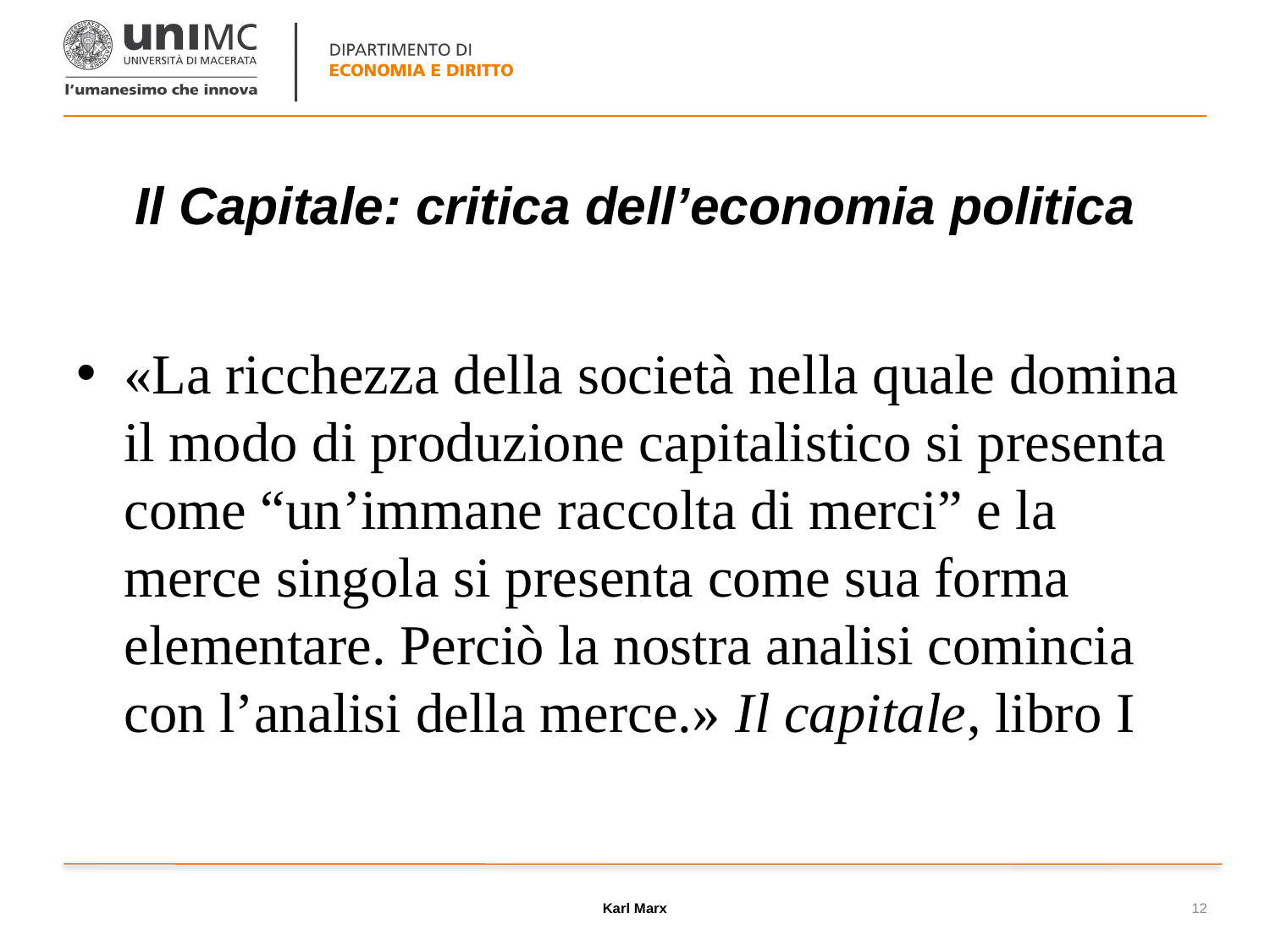

# Il Capitale: critica dell’economia politica
«La ricchezza della società nella quale domina il modo di produzione capitalistico si presenta come “un’immane raccolta di merci” e la merce singola si presenta come sua forma elementare. Perciò la nostra analisi comincia con l’analisi della merce.» Il capitale, libro I

Karl Marx
12